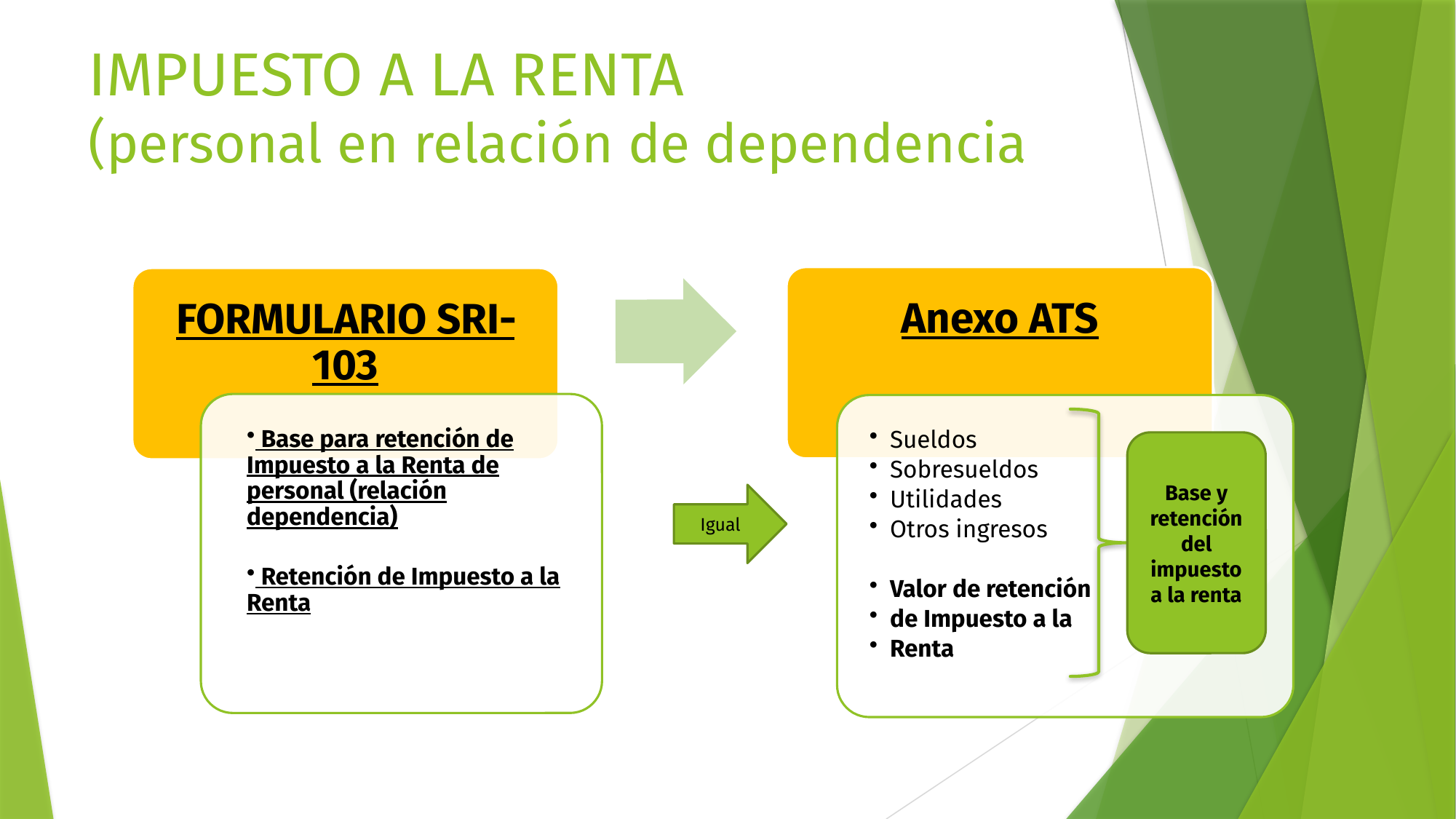

# IMPUESTO A LA RENTA (personal en relación de dependencia
FORMULARIO SRI-103
 Base para retención de Impuesto a la Renta de personal (relación dependencia)

 Retención de Impuesto a la Renta

Anexo ATS
Sueldos
Sobresueldos
Utilidades
Otros ingresos

Valor de retención
de Impuesto a la
Renta

Base y retención del impuesto a la renta
Igual